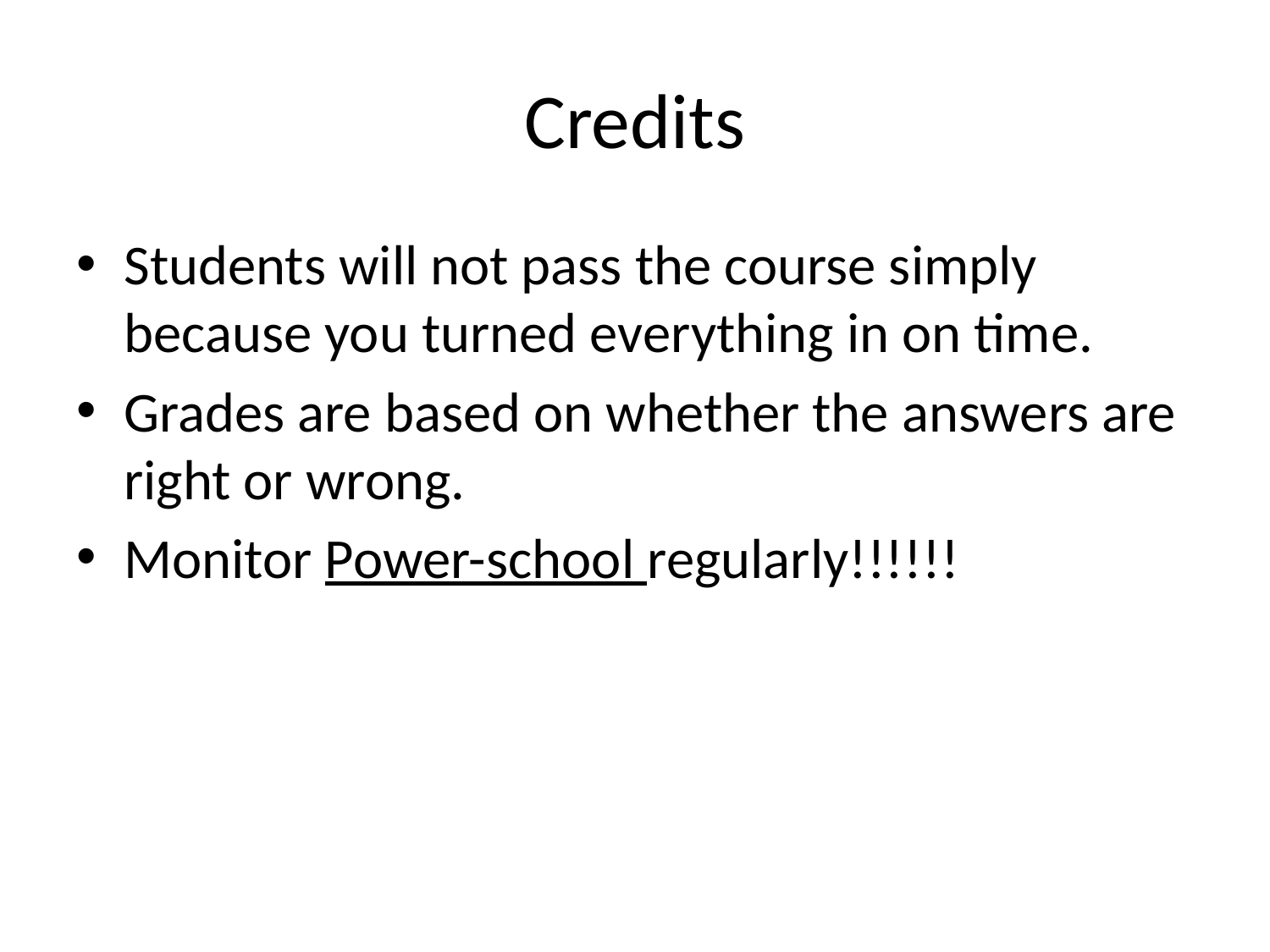

# Credits
Students will not pass the course simply because you turned everything in on time.
Grades are based on whether the answers are right or wrong.
Monitor Power-school regularly!!!!!!